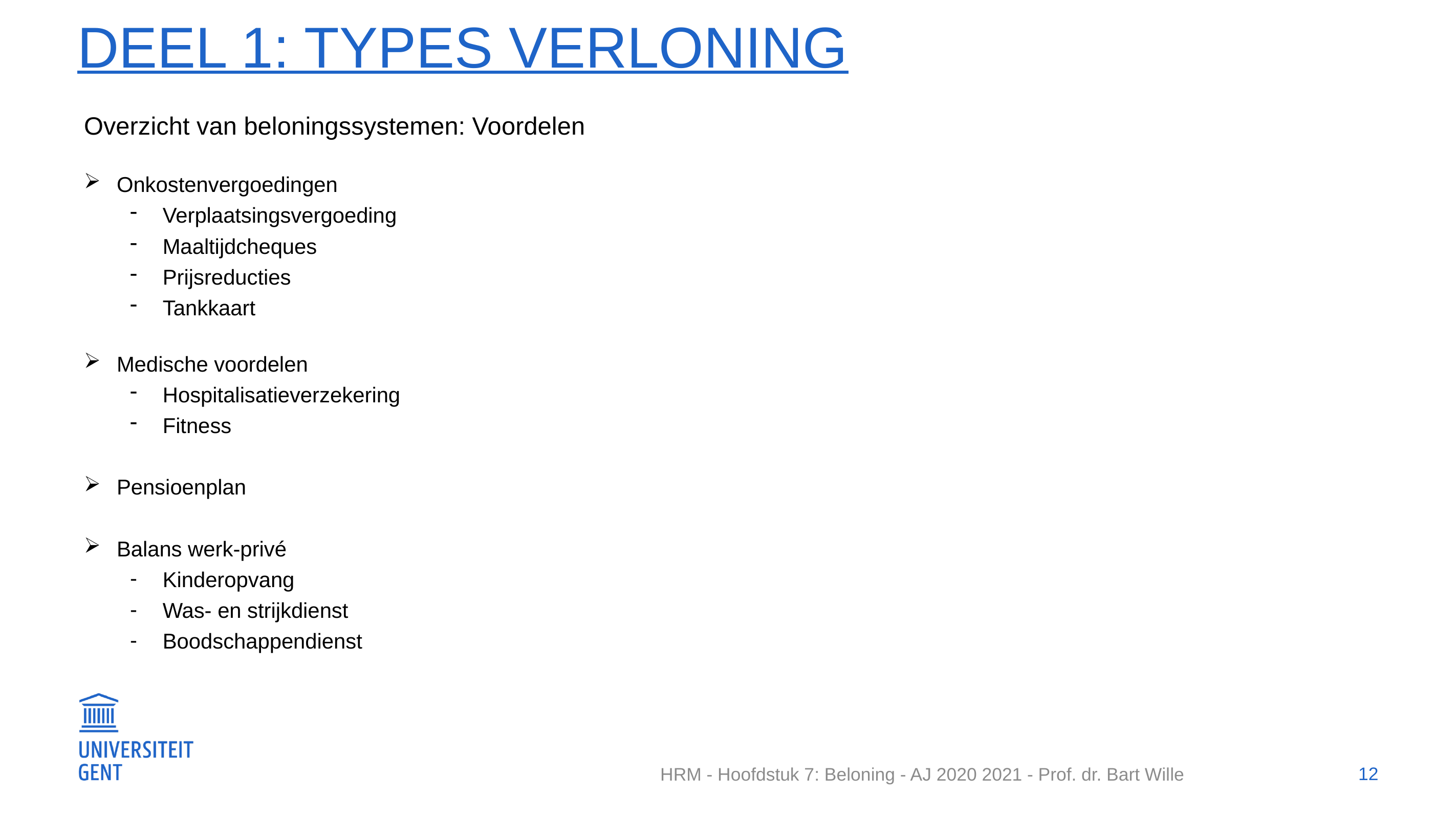

# Deel 1: Types verloning
Overzicht van beloningssystemen: Voordelen

Onkostenvergoedingen
Verplaatsingsvergoeding
Maaltijdcheques
Prijsreducties
Tankkaart

Medische voordelen
Hospitalisatieverzekering
Fitness

Pensioenplan

Balans werk-privé
Kinderopvang
Was- en strijkdienst
Boodschappendienst

12
HRM - Hoofdstuk 7: Beloning - AJ 2020 2021 - Prof. dr. Bart Wille